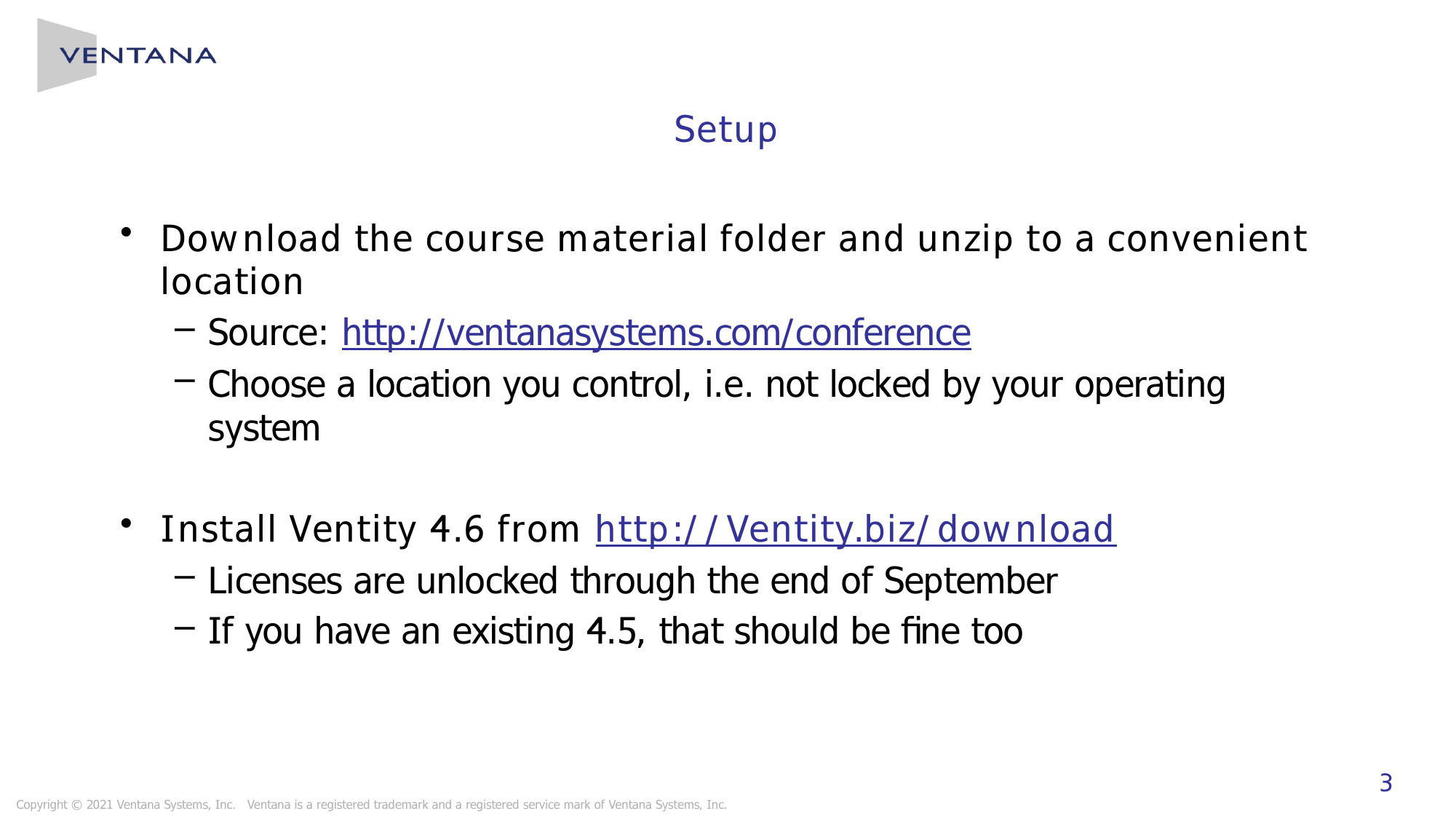

# Setup
Download the course material folder and unzip to a convenient location
Source: http://ventanasystems.com/conference
Choose a location you control, i.e. not locked by your operating system

Install Ventity 4.6 from http://Ventity.biz/download
Licenses are unlocked through the end of September
If you have an existing 4.5, that should be fine too